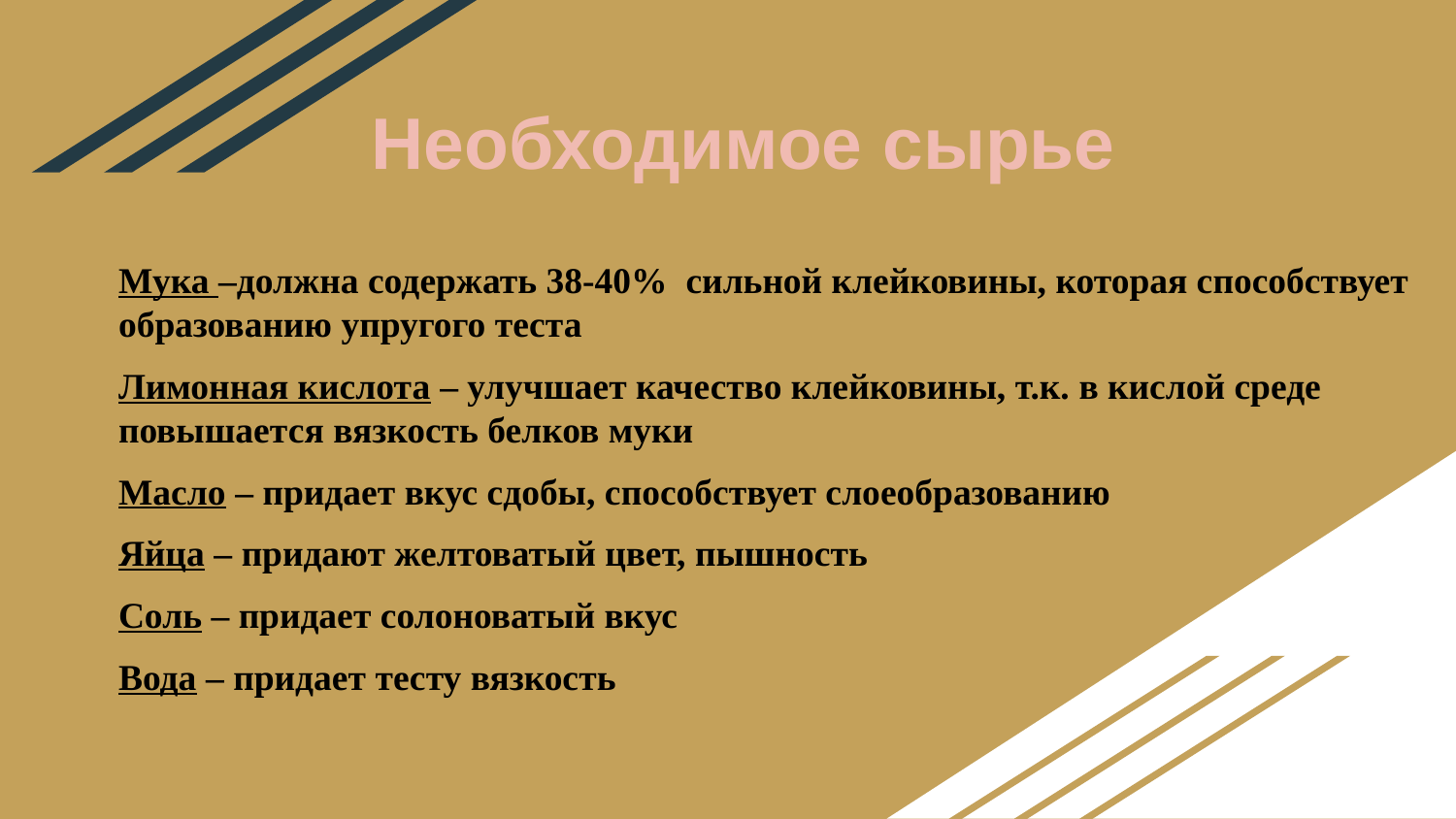

# Необходимое сырье
Мука –должна содержать 38-40%  сильной клейковины, которая способствует образованию упругого теста
Лимонная кислота – улучшает качество клейковины, т.к. в кислой среде повышается вязкость белков муки
Масло – придает вкус сдобы, способствует слоеобразованию
Яйца – придают желтоватый цвет, пышность
Соль – придает солоноватый вкус
Вода – придает тесту вязкость